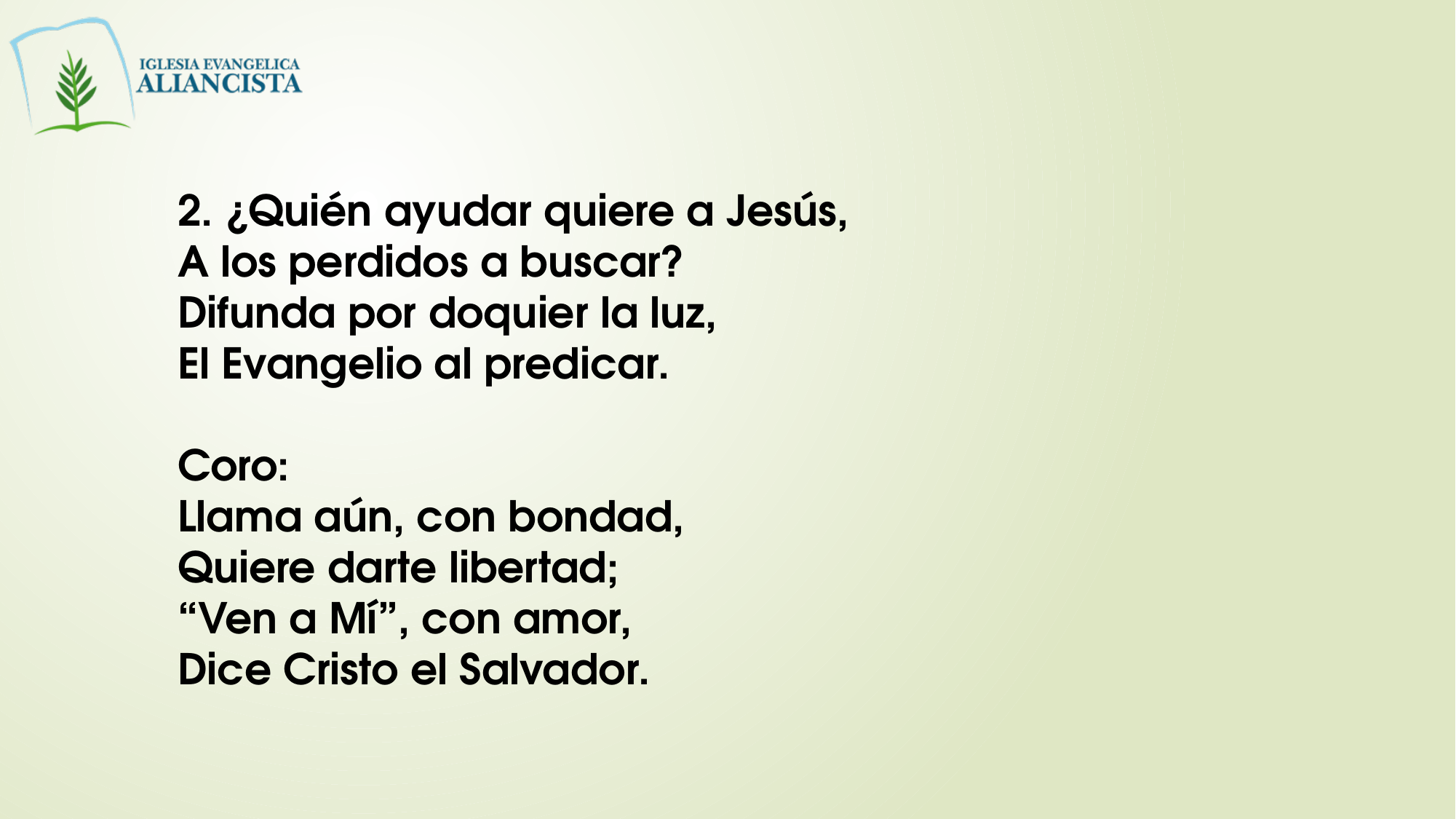

2. ¿Quién ayudar quiere a Jesús,
A los perdidos a buscar?
Difunda por doquier la luz,
El Evangelio al predicar.

Coro:
Llama aún, con bondad,
Quiere darte libertad;
“Ven a Mí”, con amor,
Dice Cristo el Salvador.